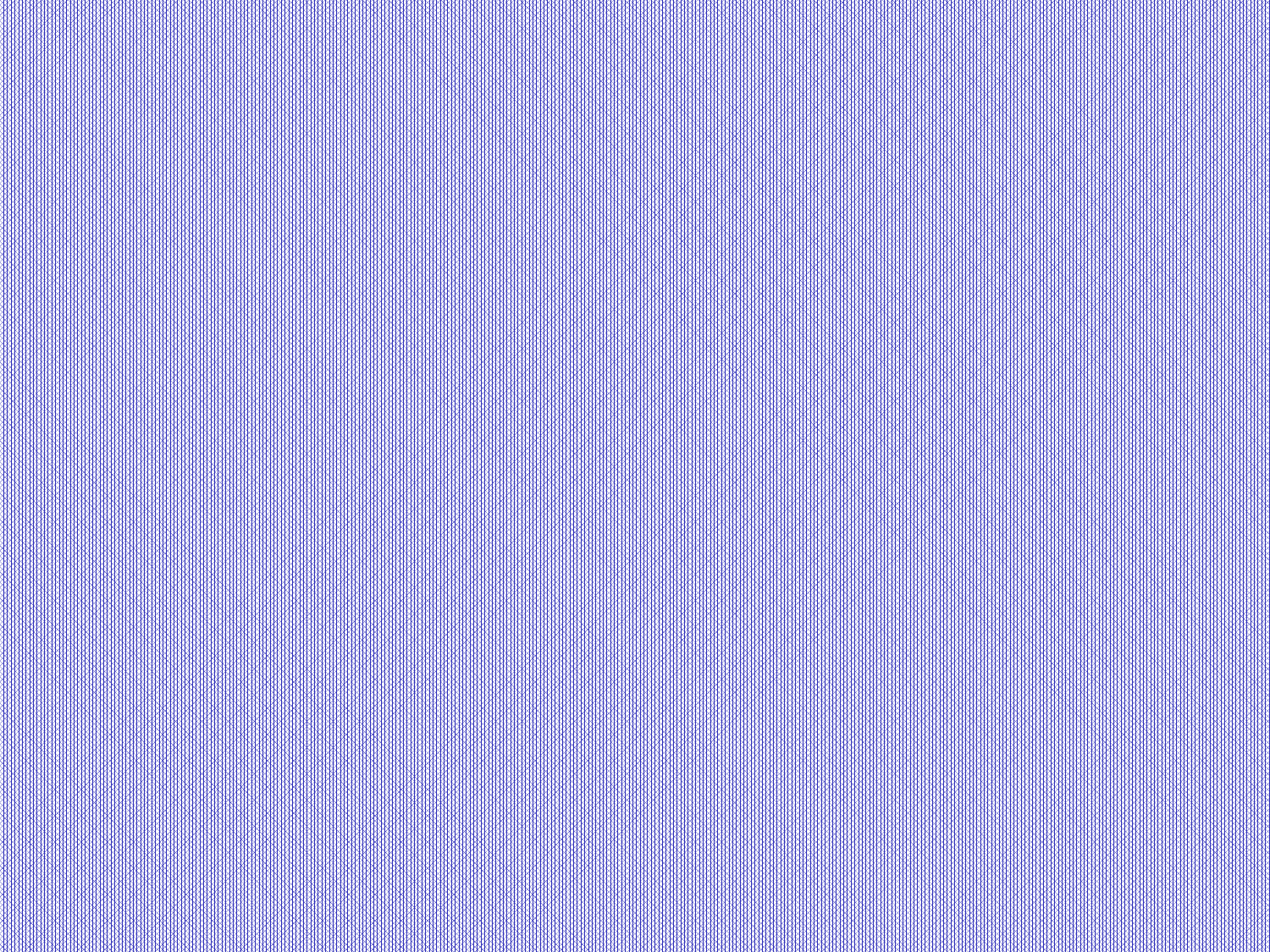

Lowering/raising the temperature and
Raising/lowering the salt
concentration of  the buffer.